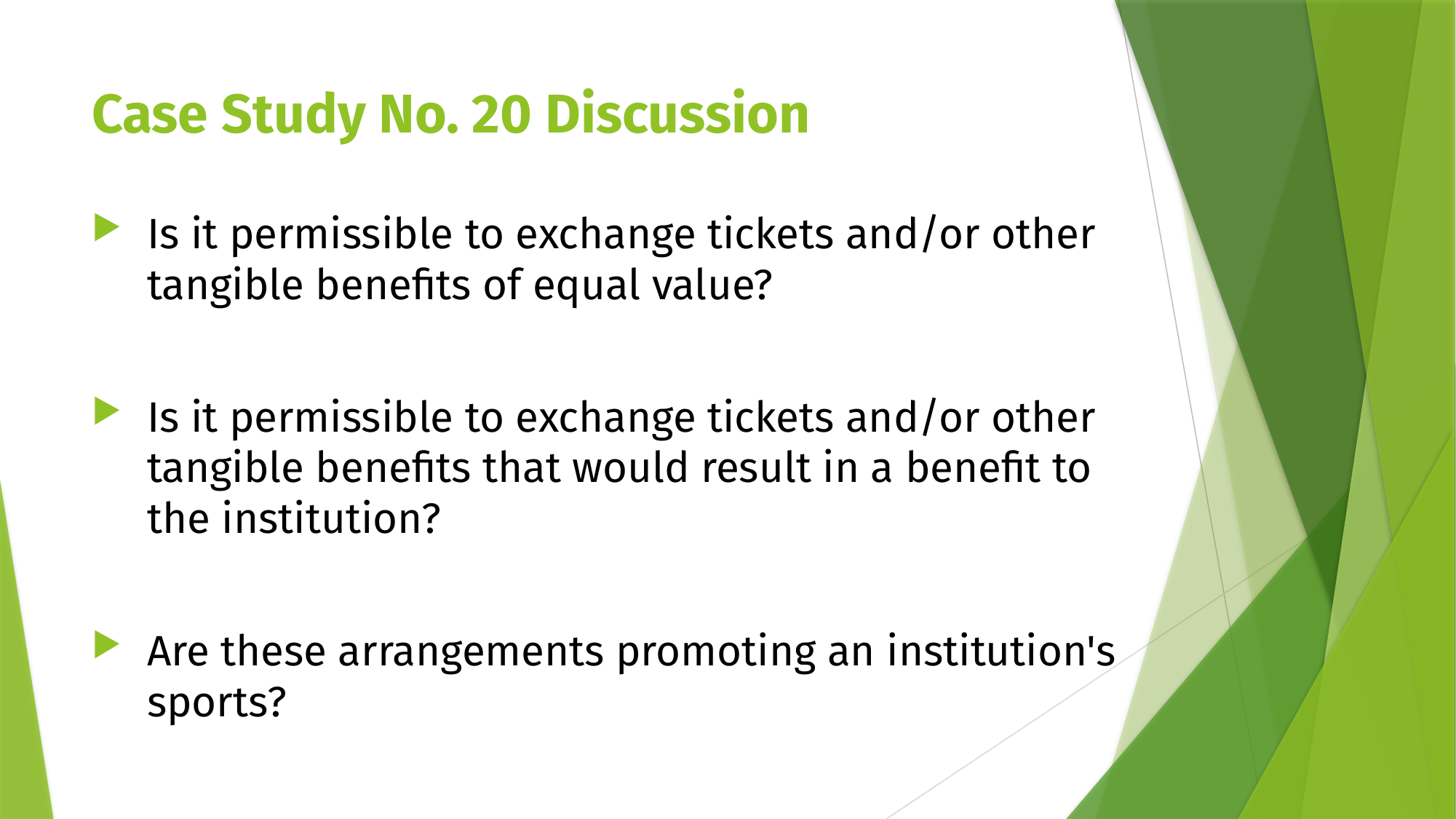

# Case Study No. 20 Discussion
Is it permissible to exchange tickets and/or other tangible benefits of equal value?

Is it permissible to exchange tickets and/or other tangible benefits that would result in a benefit to the institution?

Are these arrangements promoting an institution's sports?